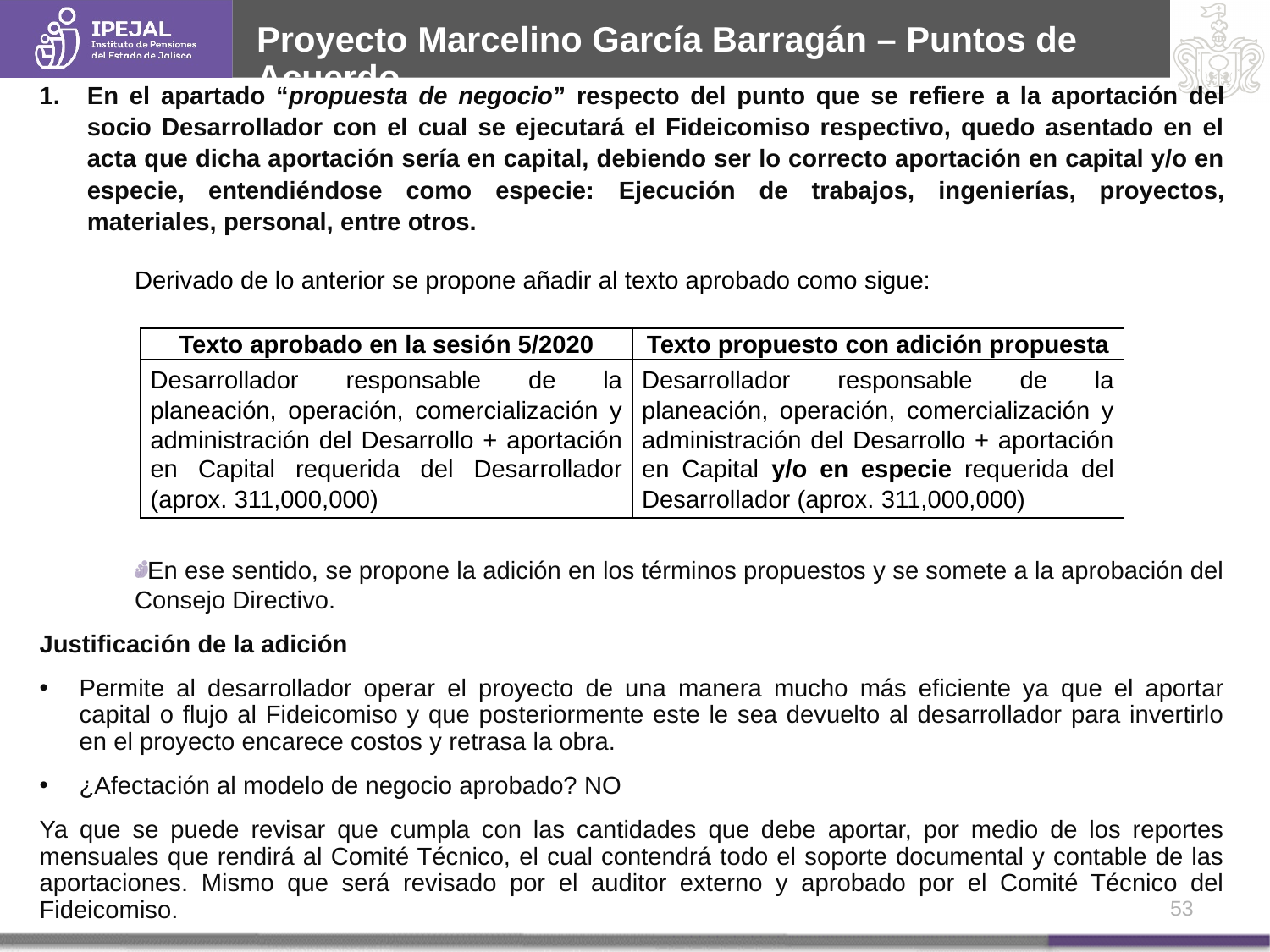

Proyecto Marcelino García Barragán – Puntos de Acuerdo
En el apartado “propuesta de negocio” respecto del punto que se refiere a la aportación del socio Desarrollador con el cual se ejecutará el Fideicomiso respectivo, quedo asentado en el acta que dicha aportación sería en capital, debiendo ser lo correcto aportación en capital y/o en especie, entendiéndose como especie: Ejecución de trabajos, ingenierías, proyectos, materiales, personal, entre otros.
Derivado de lo anterior se propone añadir al texto aprobado como sigue:

En ese sentido, se propone la adición en los términos propuestos y se somete a la aprobación del Consejo Directivo.
Justificación de la adición
Permite al desarrollador operar el proyecto de una manera mucho más eficiente ya que el aportar capital o flujo al Fideicomiso y que posteriormente este le sea devuelto al desarrollador para invertirlo en el proyecto encarece costos y retrasa la obra.
¿Afectación al modelo de negocio aprobado? NO
Ya que se puede revisar que cumpla con las cantidades que debe aportar, por medio de los reportes mensuales que rendirá al Comité Técnico, el cual contendrá todo el soporte documental y contable de las aportaciones. Mismo que será revisado por el auditor externo y aprobado por el Comité Técnico del Fideicomiso.
| Texto aprobado en la sesión 5/2020 | Texto propuesto con adición propuesta |
| --- | --- |
| Desarrollador responsable de la planeación, operación, comercialización y administración del Desarrollo + aportación en Capital requerida del Desarrollador (aprox. 311,000,000) | Desarrollador responsable de la planeación, operación, comercialización y administración del Desarrollo + aportación en Capital y/o en especie requerida del Desarrollador (aprox. 311,000,000) |
53